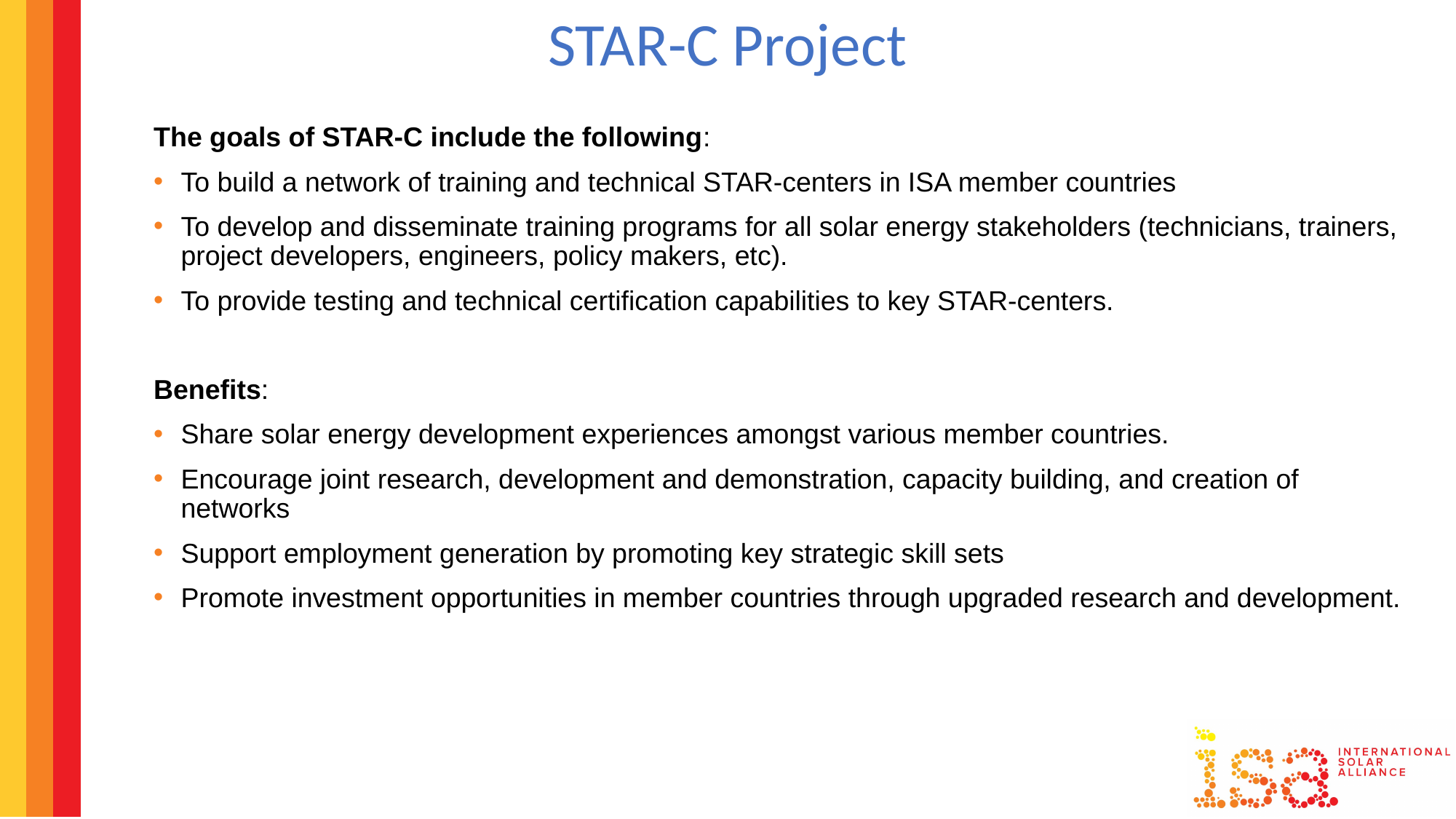

STAR-C Project
The goals of STAR-C include the following:
To build a network of training and technical STAR-centers in ISA member countries
To develop and disseminate training programs for all solar energy stakeholders (technicians, trainers, project developers, engineers, policy makers, etc).
To provide testing and technical certification capabilities to key STAR-centers.

Benefits:
Share solar energy development experiences amongst various member countries.
Encourage joint research, development and demonstration, capacity building, and creation of networks
Support employment generation by promoting key strategic skill sets
Promote investment opportunities in member countries through upgraded research and development.